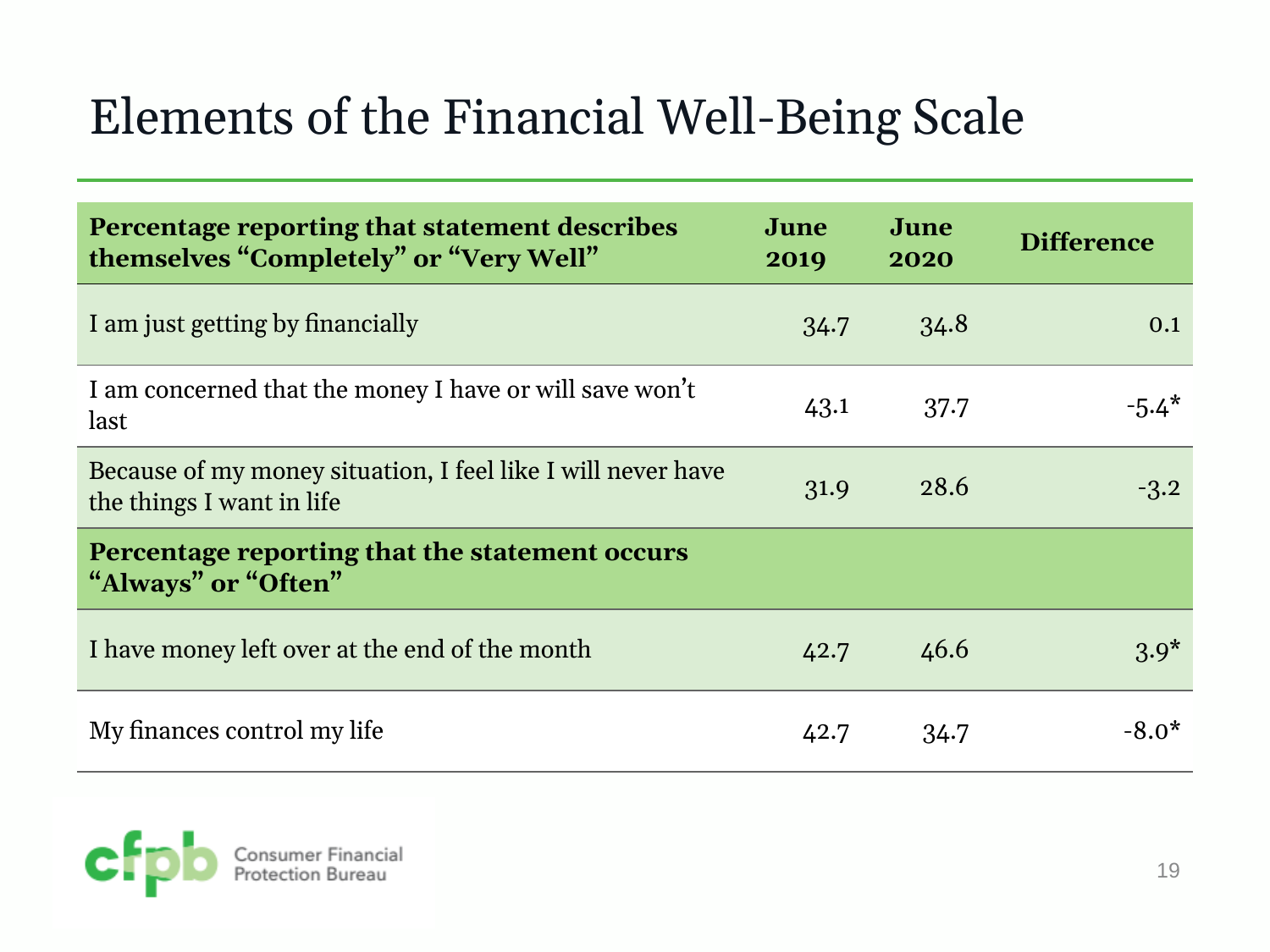

# Elements of the Financial Well-Being Scale
| Percentage reporting that statement describes themselves “Completely” or “Very Well” | June 2019 | June 2020 | Difference |
| --- | --- | --- | --- |
| I am just getting by financially | 34.7 | 34.8 | 0.1 |
| I am concerned that the money I have or will save won’t last | 43.1 | 37.7 | -5.4\* |
| Because of my money situation, I feel like I will never have the things I want in life | 31.9 | 28.6 | -3.2 |
| Percentage reporting that the statement occurs “Always” or “Often” | - | - | - |
| I have money left over at the end of the month | 42.7 | 46.6 | 3.9\* |
| My finances control my life | 42.7 | 34.7 | -8.0\* |

19